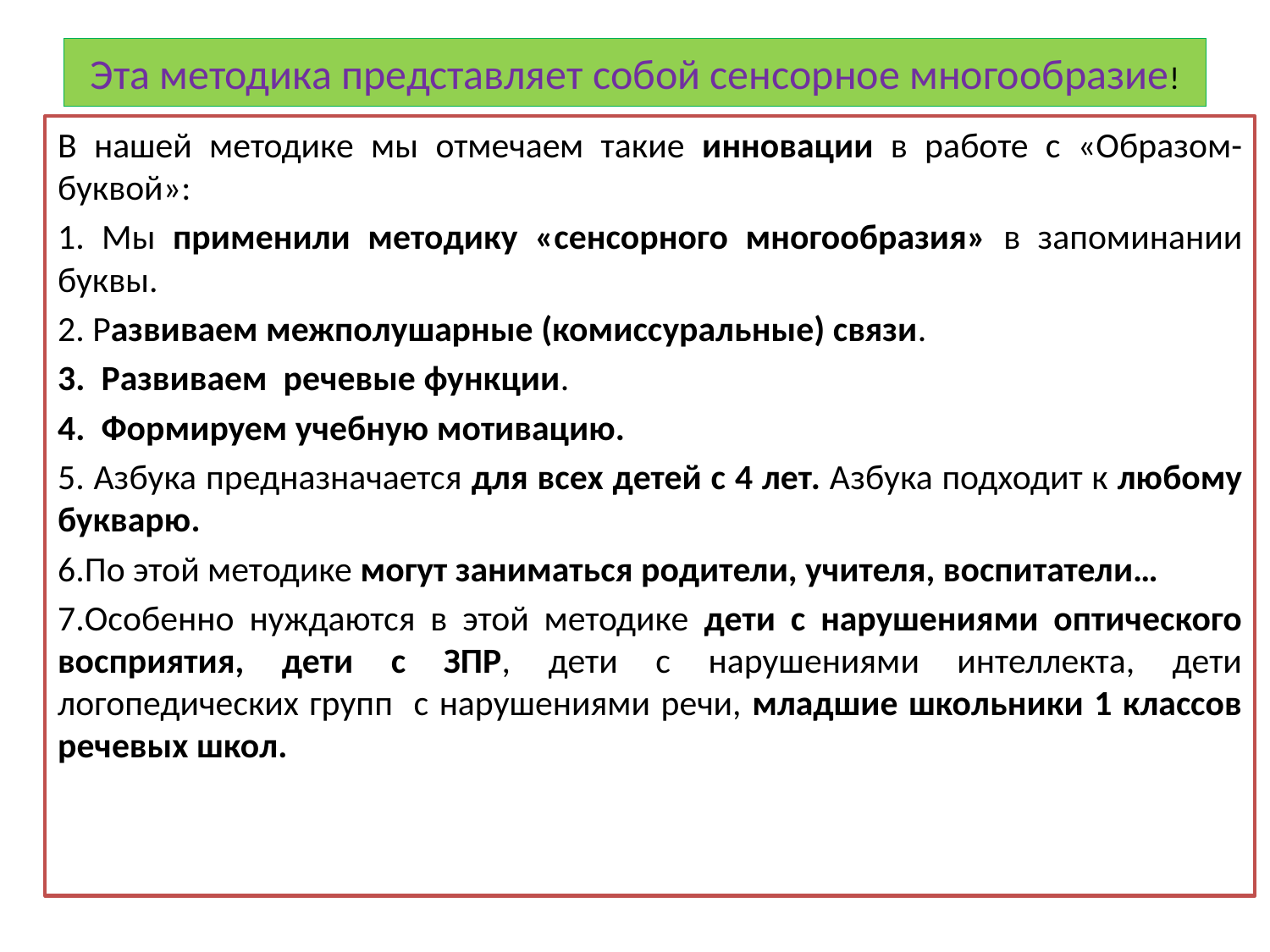

# Эта методика представляет собой сенсорное многообразие!
В нашей методике мы отмечаем такие инновации в работе с «Образом-буквой»:
1. Мы применили методику «сенсорного многообразия» в запоминании буквы.
2. Развиваем межполушарные (комиссуральные) связи.
3.  Развиваем  речевые функции.
4.  Формируем учебную мотивацию.
5. Азбука предназначается для всех детей с 4 лет. Азбука подходит к любому букварю.
6.По этой методике могут заниматься родители, учителя, воспитатели…
7.Особенно нуждаются в этой методике дети с нарушениями оптического восприятия, дети с ЗПР, дети с нарушениями интеллекта, дети логопедических групп  с нарушениями речи, младшие школьники 1 классов речевых школ.